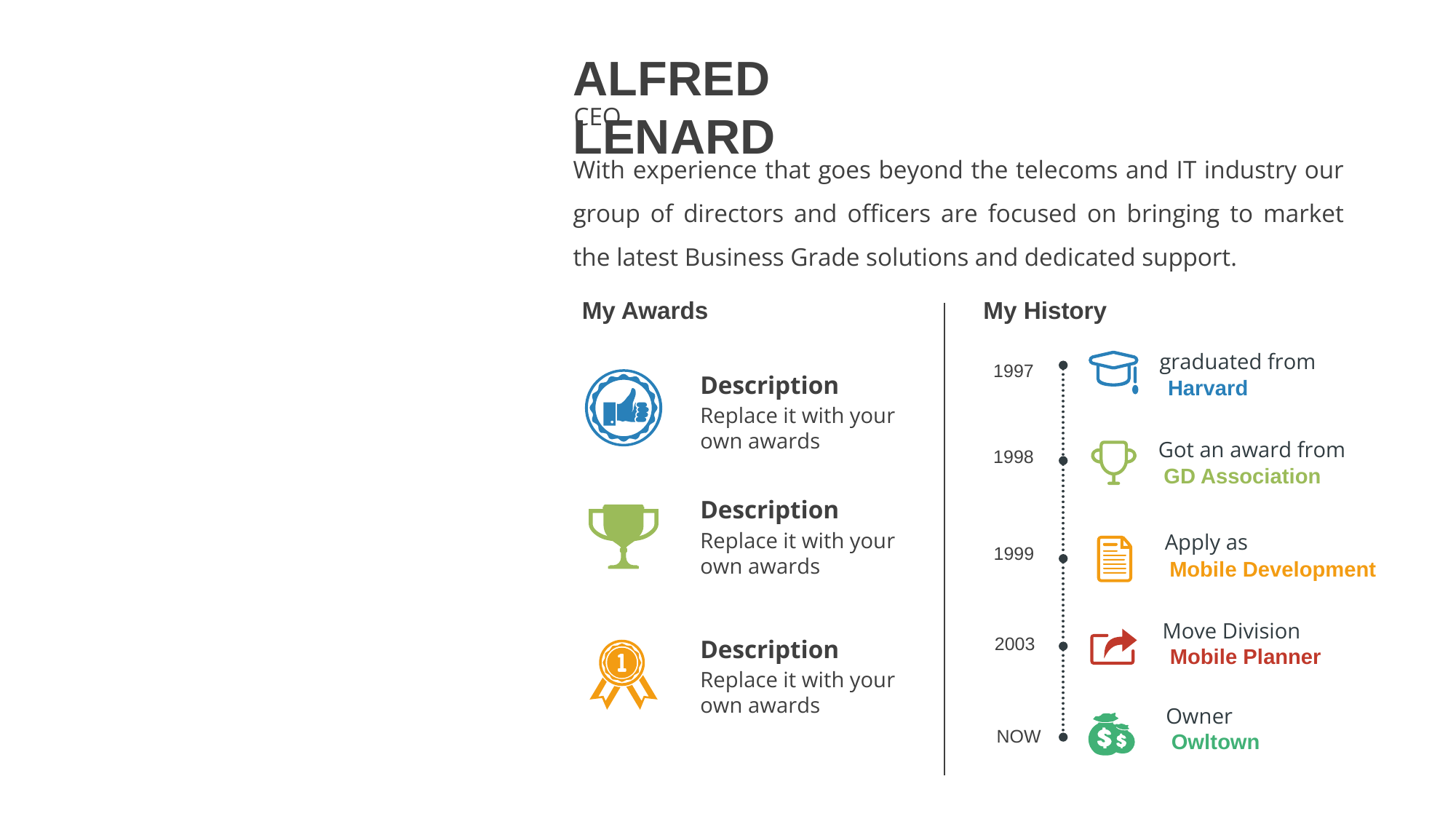

ALFRED LENARD
CEO
With experience that goes beyond the telecoms and IT industry our group of directors and officers are focused on bringing to market the latest Business Grade solutions and dedicated support.
My Awards
My History
graduated from

1997
Description
Harvard

Replace it with your own awards
Got an award from
1998

GD Association
Description

Replace it with your own awards
Apply as

1999
Mobile Development
Move Division
2003

Description
Mobile Planner

Replace it with your own awards
Owner

NOW
Owltown